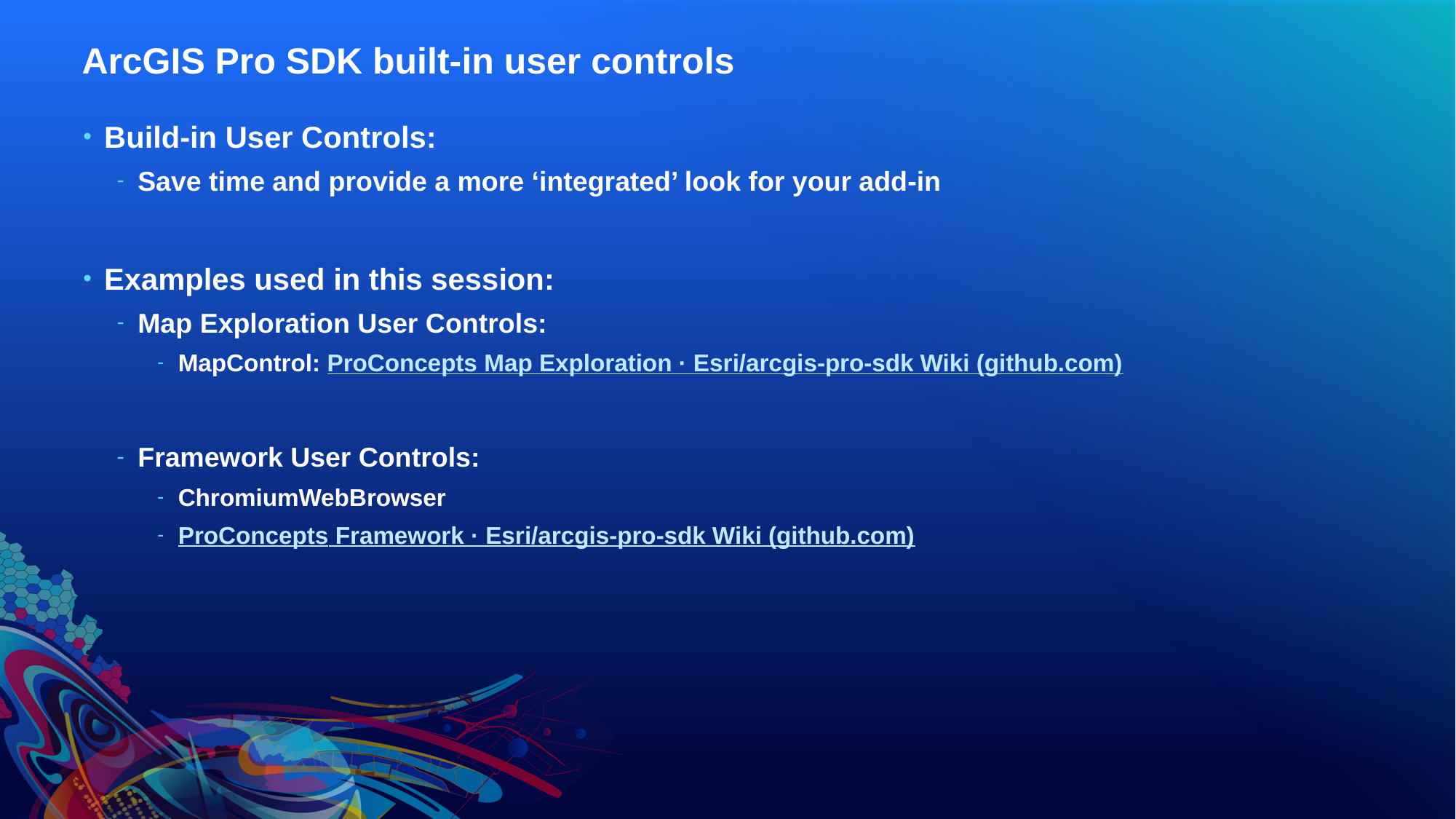

# ArcGIS Pro SDK built-in user controls
Build-in User Controls:
Save time and provide a more ‘integrated’ look for your add-in

Examples used in this session:
Map Exploration User Controls:
MapControl: ProConcepts Map Exploration · Esri/arcgis-pro-sdk Wiki (github.com)

Framework User Controls:
ChromiumWebBrowser
ProConcepts Framework · Esri/arcgis-pro-sdk Wiki (github.com)